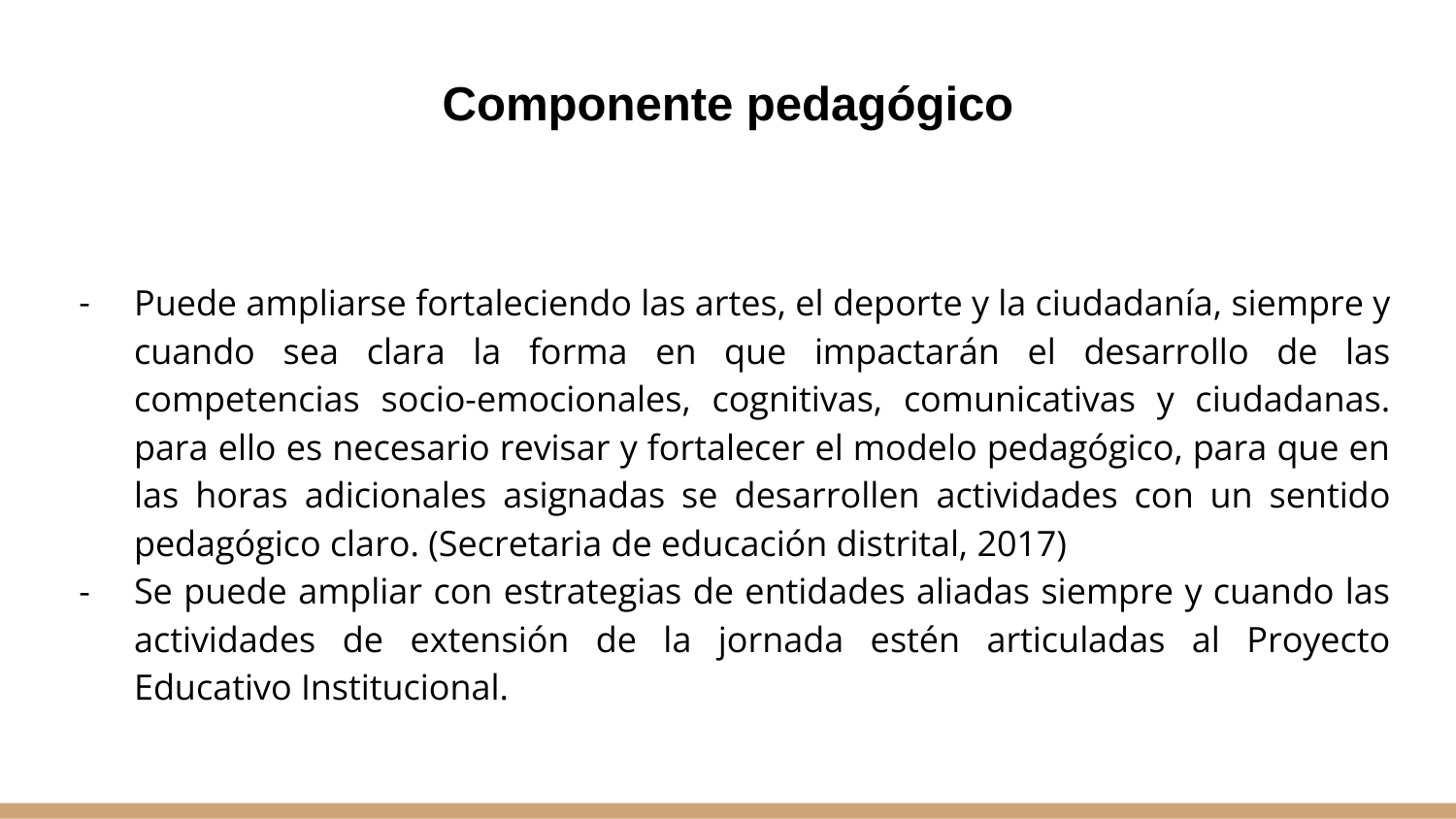

# Componente pedagógico

Puede ampliarse fortaleciendo las artes, el deporte y la ciudadanía, siempre y cuando sea clara la forma en que impactarán el desarrollo de las competencias socio-emocionales, cognitivas, comunicativas y ciudadanas. para ello es necesario revisar y fortalecer el modelo pedagógico, para que en las horas adicionales asignadas se desarrollen actividades con un sentido pedagógico claro. (Secretaria de educación distrital, 2017)
Se puede ampliar con estrategias de entidades aliadas siempre y cuando las actividades de extensión de la jornada estén articuladas al Proyecto Educativo Institucional.